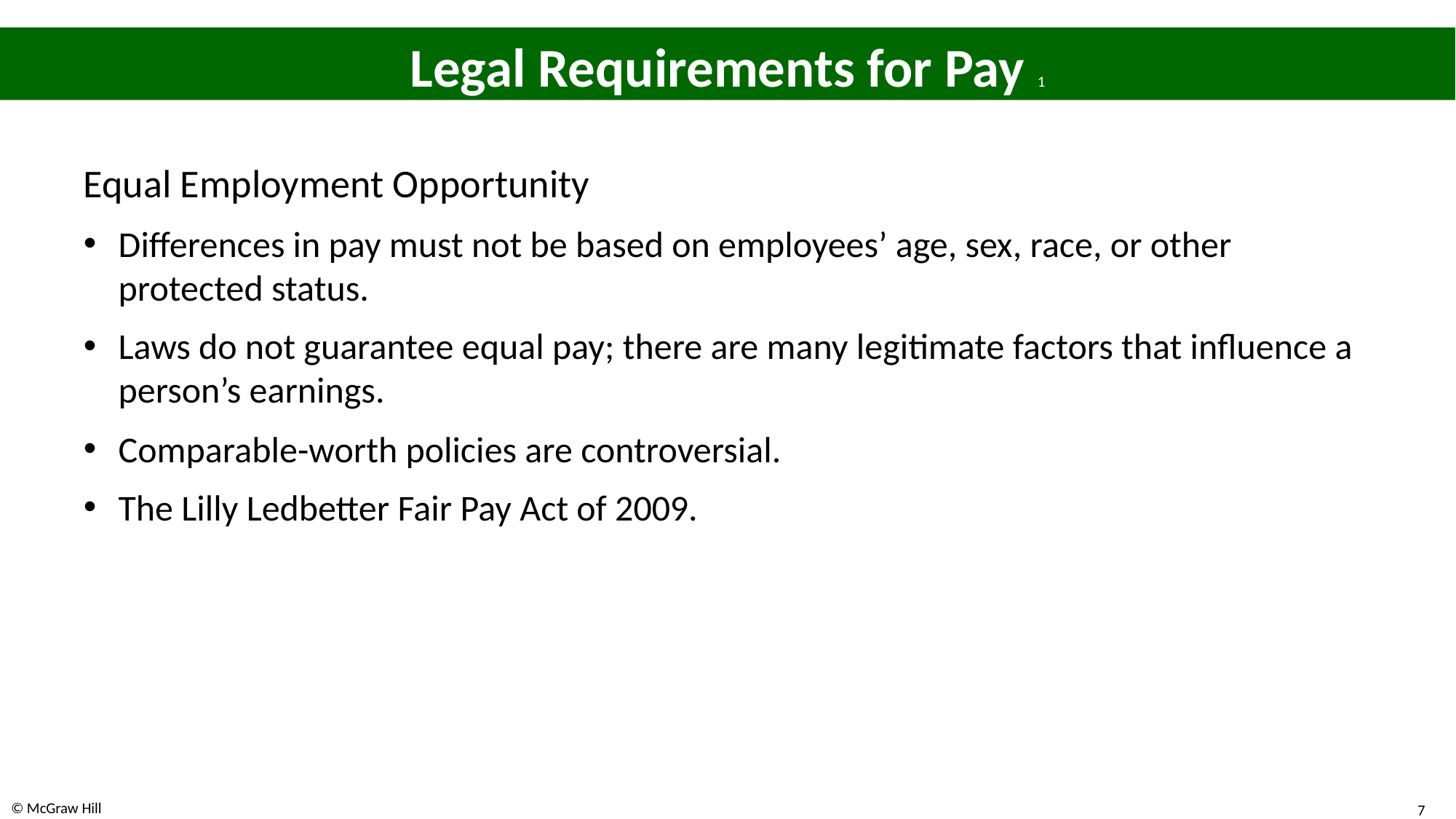

# Legal Requirements for Pay 1
Equal Employment Opportunity
Differences in pay must not be based on employees’ age, sex, race, or other protected status.
Laws do not guarantee equal pay; there are many legitimate factors that influence a person’s earnings.
Comparable-worth policies are controversial.
The Lilly Ledbetter Fair Pay Act of 2009.